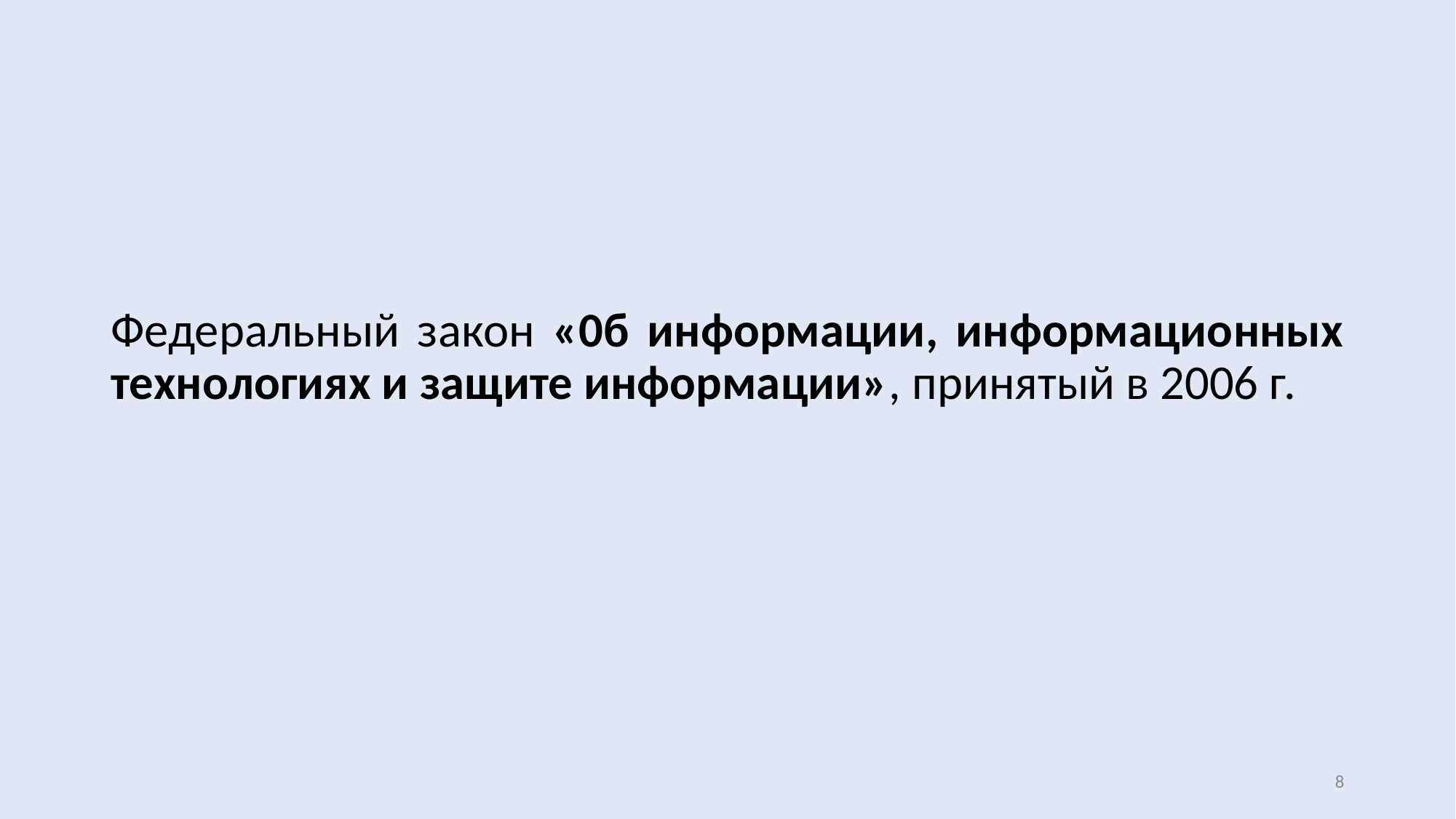

#
Федеральный закон «0б информации, информационных технологиях и защите информации», принятый в 2006 г.
8